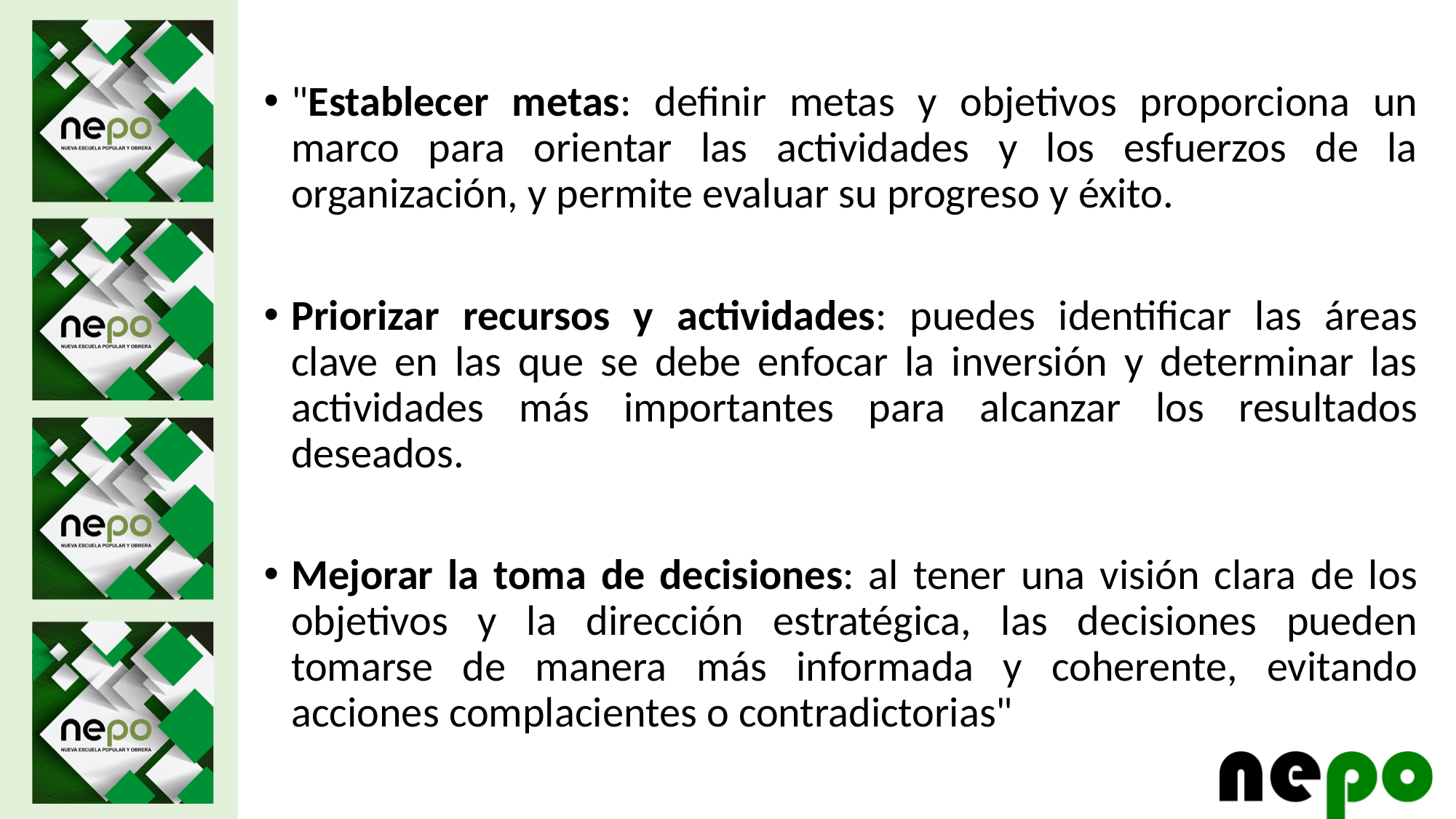

"Establecer metas: definir metas y objetivos proporciona un marco para orientar las actividades y los esfuerzos de la organización, y permite evaluar su progreso y éxito.

Priorizar recursos y actividades: puedes identificar las áreas clave en las que se debe enfocar la inversión y determinar las actividades más importantes para alcanzar los resultados deseados.

Mejorar la toma de decisiones: al tener una visión clara de los objetivos y la dirección estratégica, las decisiones pueden tomarse de manera más informada y coherente, evitando acciones complacientes o contradictorias"